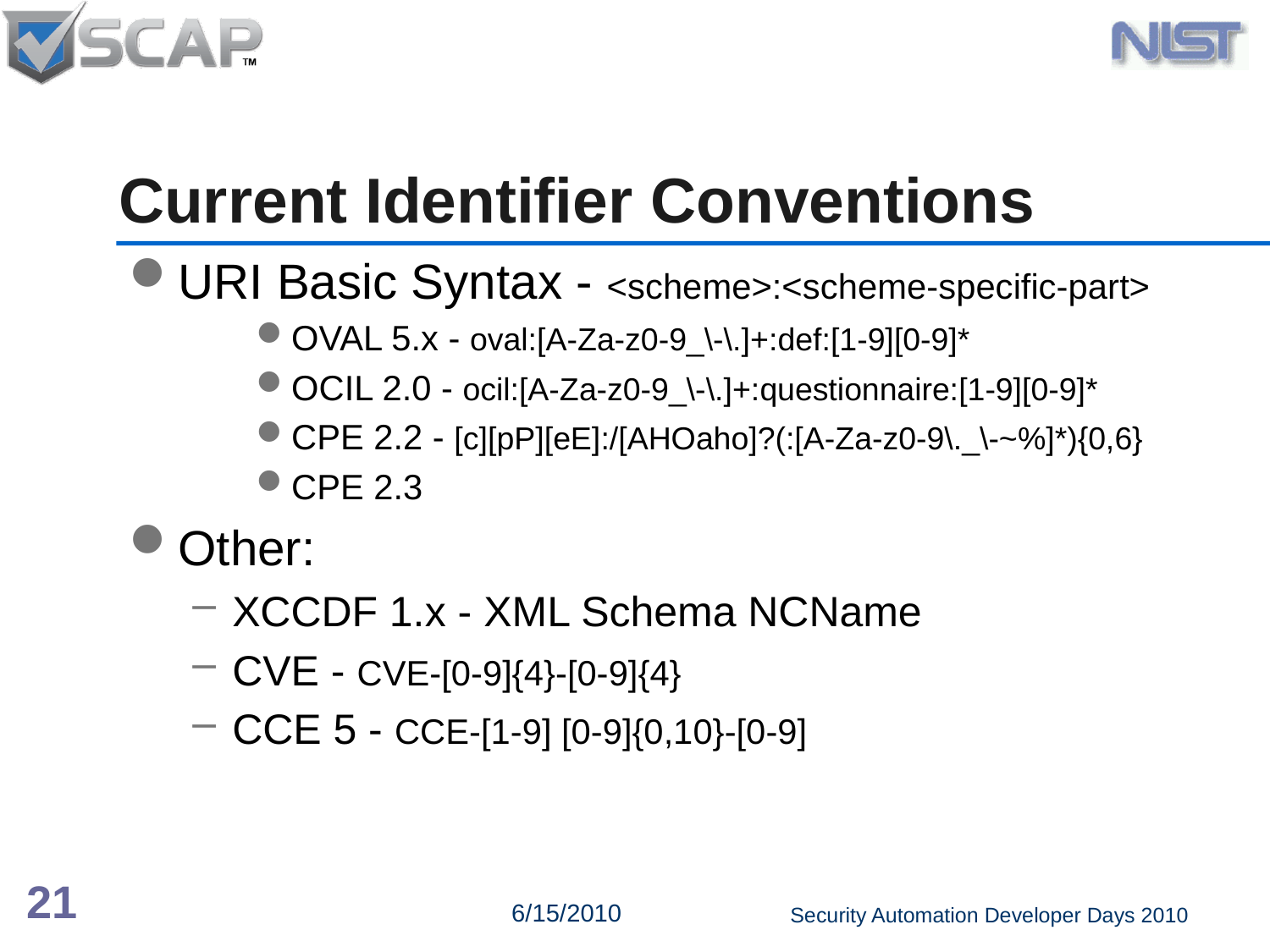

# Current Identifier Conventions
URI Basic Syntax - <scheme>:<scheme-specific-part>
OVAL 5.x - oval:[A-Za-z0-9_\-\.]+:def:[1-9][0-9]*
OCIL 2.0 - ocil:[A-Za-z0-9_\-\.]+:questionnaire:[1-9][0-9]*
CPE 2.2 - [c][pP][eE]:/[AHOaho]?(:[A-Za-z0-9\._\-~%]*){0,6}
CPE 2.3
Other:
XCCDF 1.x - XML Schema NCName
CVE - CVE-[0-9]{4}-[0-9]{4}
CCE 5 - CCE-[1-9] [0-9]{0,10}-[0-9]
21
6/15/2010
Security Automation Developer Days 2010